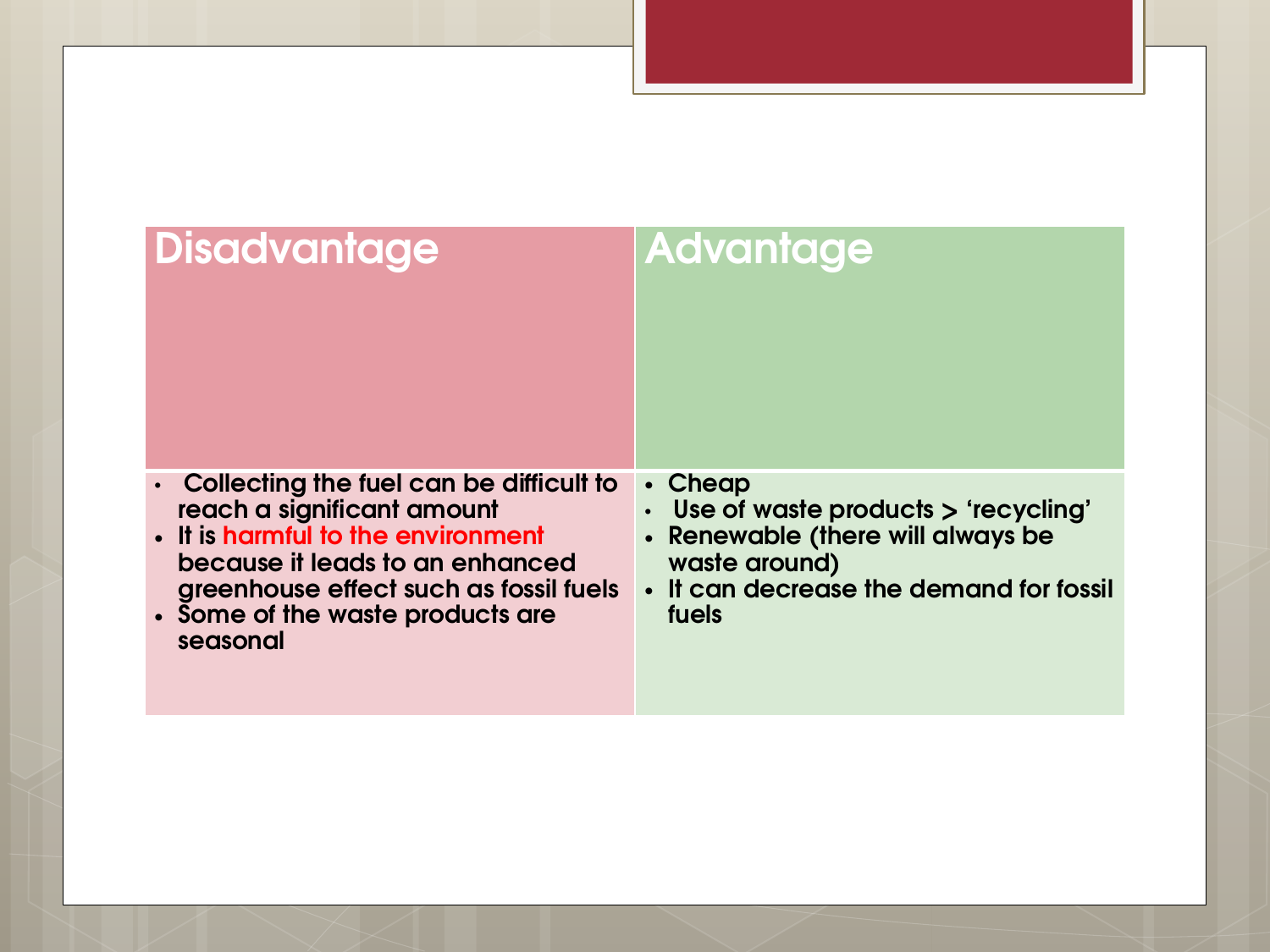

| Disadvantage | Advantage |
| --- | --- |
| Collecting the fuel can be difficult to reach a significant amount It is harmful to the environment because it leads to an enhanced greenhouse effect such as fossil fuels Some of the waste products are seasonal | Cheap  Use of waste products > ‘recycling’ Renewable (there will always be waste around) It can decrease the demand for fossil fuels |